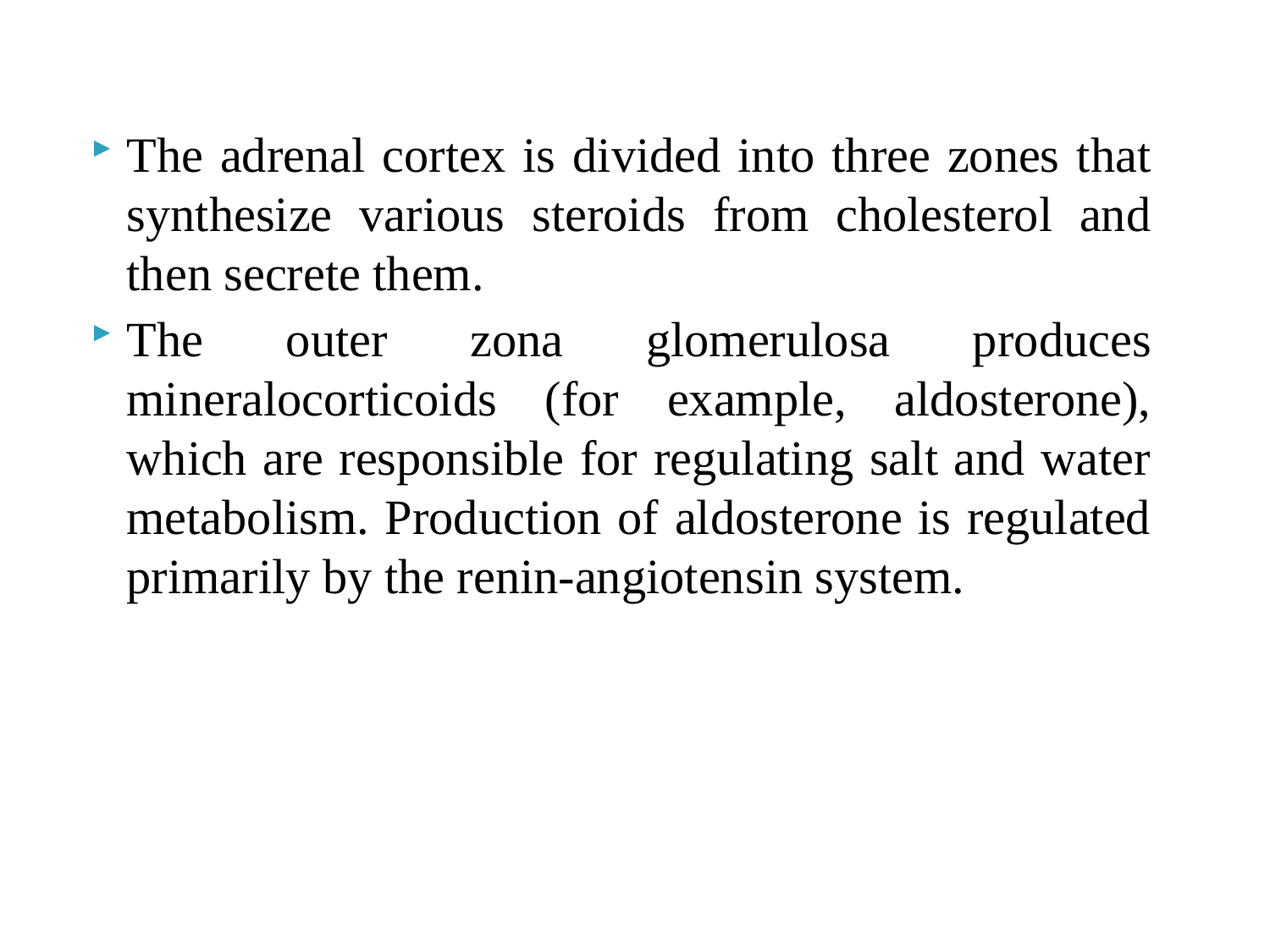

The adrenal cortex is divided into three zones that synthesize various steroids from cholesterol and then secrete them.
The outer zona glomerulosa produces mineralocorticoids (for example, aldosterone), which are responsible for regulating salt and water metabolism. Production of aldosterone is regulated primarily by the renin-angiotensin system.